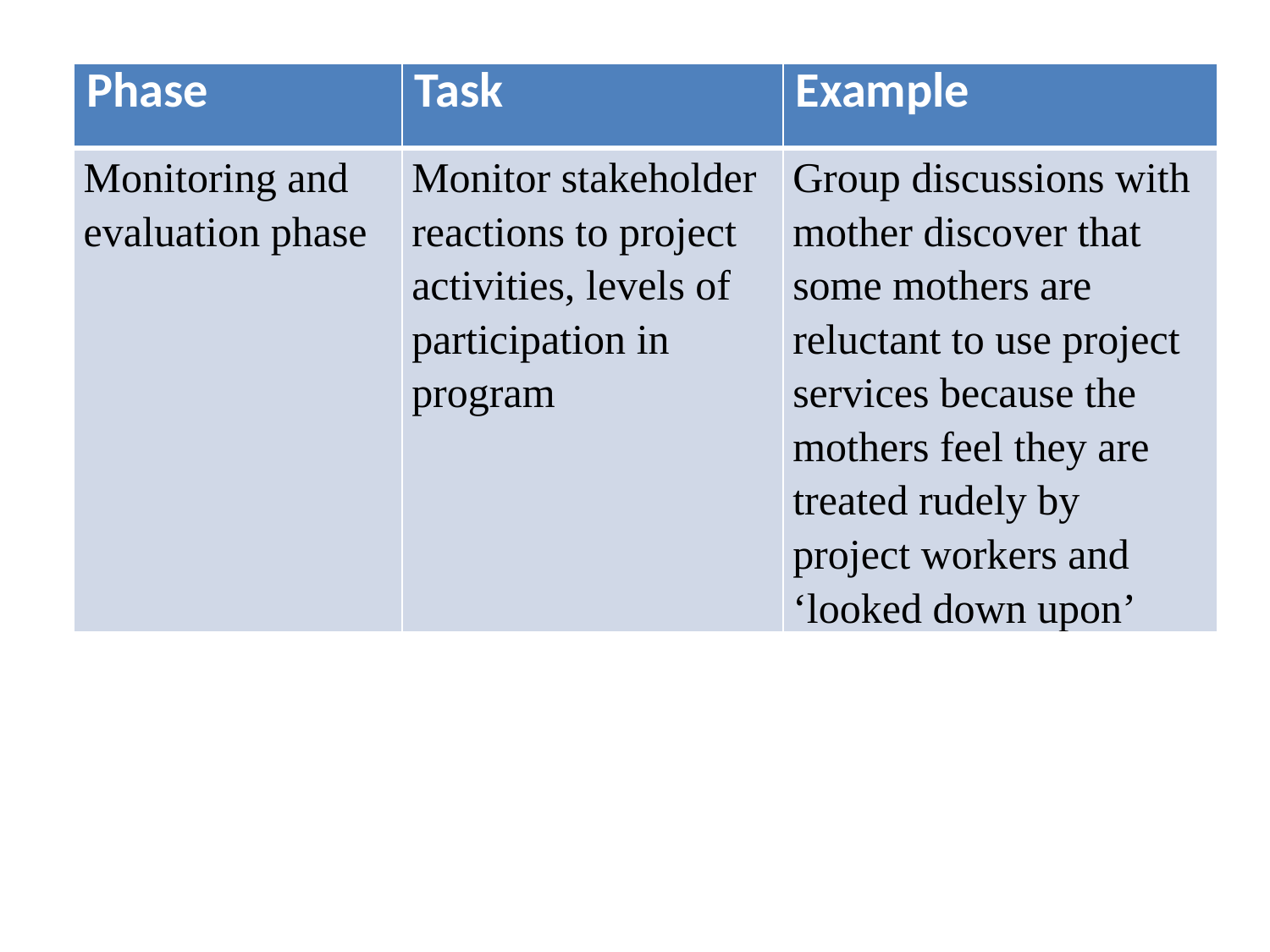

#
| Phase | Task | Example |
| --- | --- | --- |
| Monitoring and evaluation phase | Monitor stakeholder reactions to project activities, levels of participation in program | Group discussions with mother discover that some mothers are reluctant to use project services because the mothers feel they are treated rudely by project workers and ‘looked down upon’ |